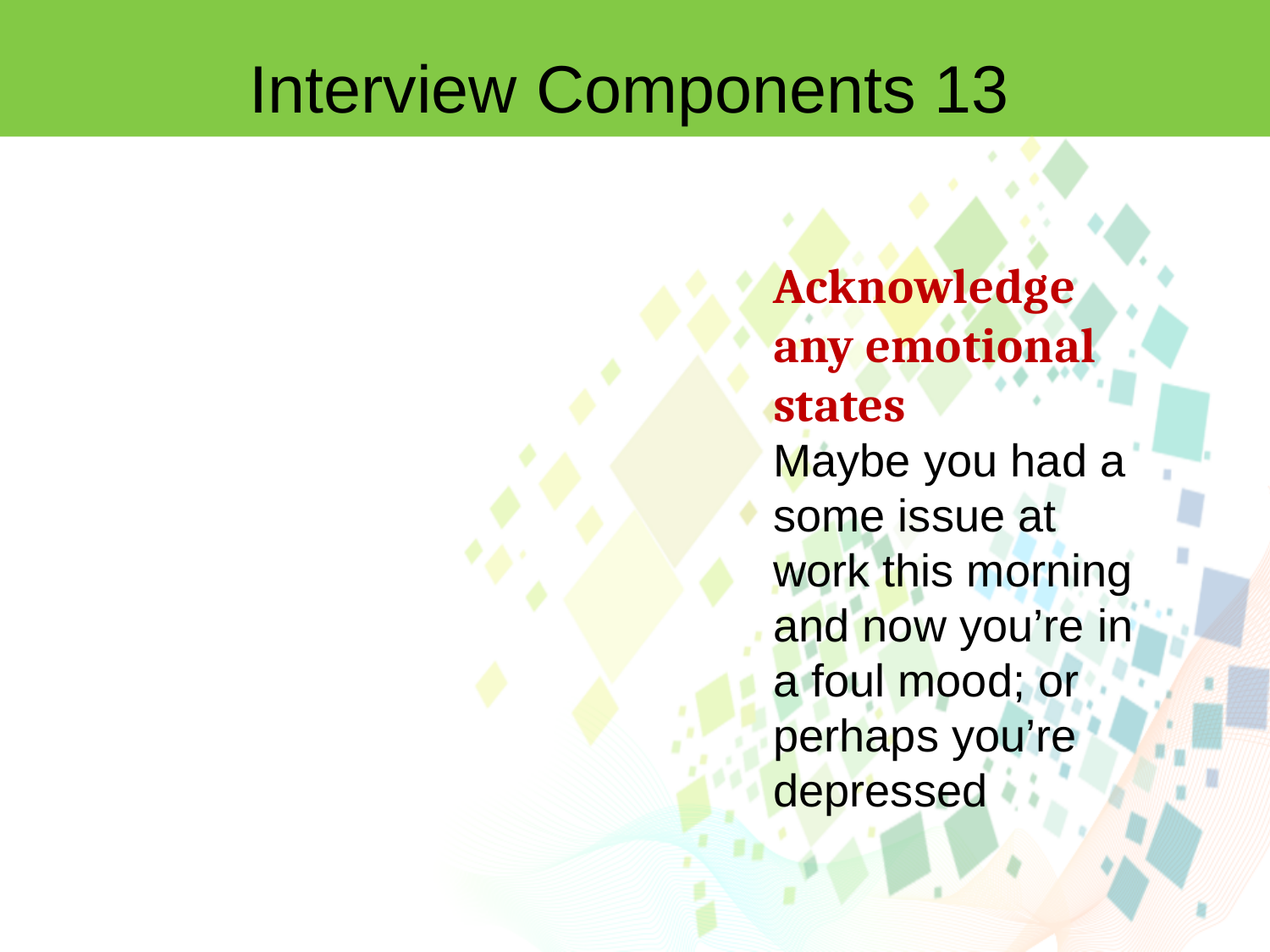

Interview Components 13
Acknowledge any emotional states
Maybe you had a some issue at work this morning and now you’re in a foul mood; or perhaps you’re depressed